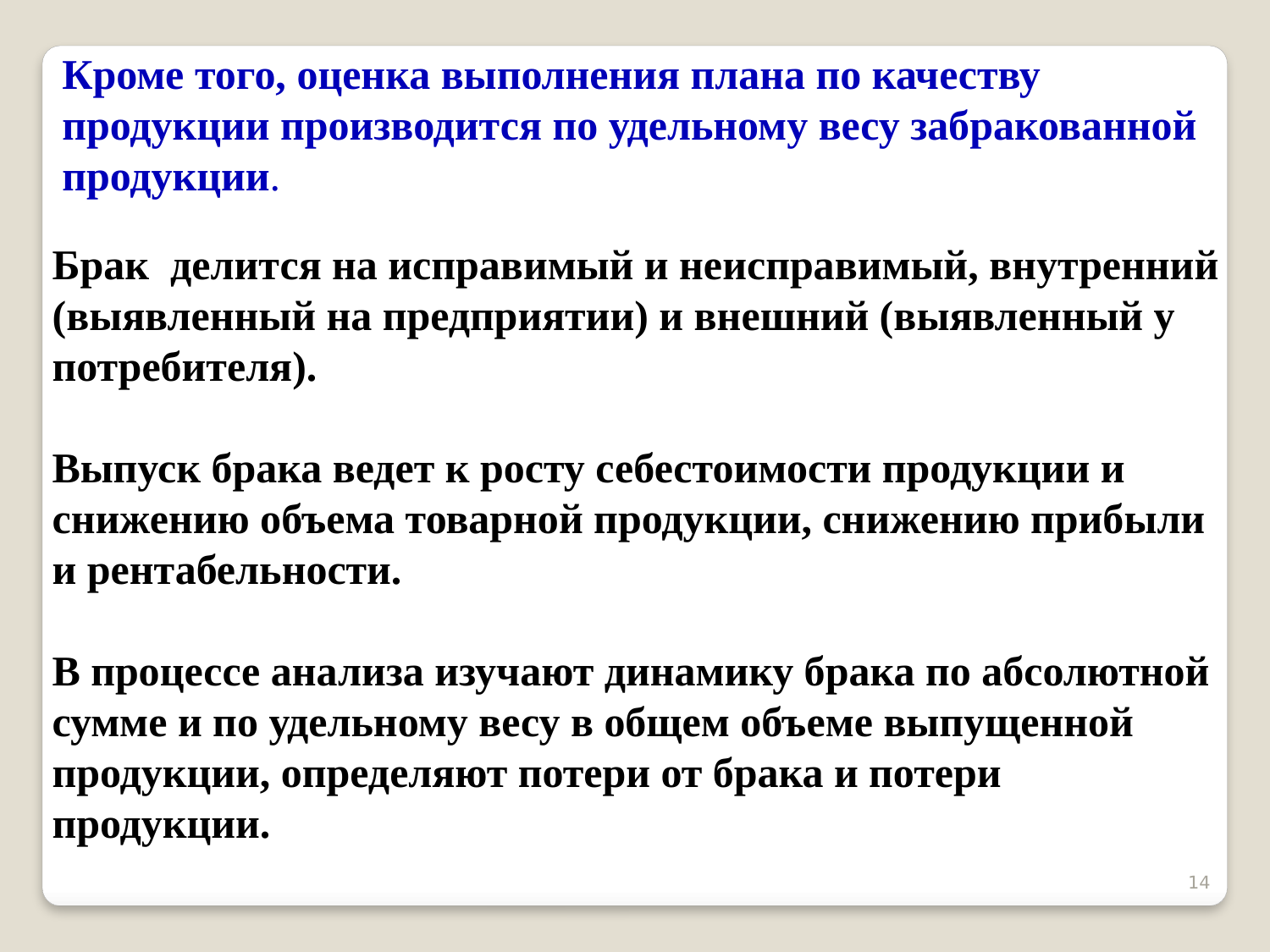

Кроме того, оценка выполнения плана по качеству продукции производится по удельному весу забракованной продукции.
Брак  делится на исправимый и неисправимый, внутренний (выявленный на предприятии) и внешний (выявленный у потребителя).

Выпуск брака ведет к росту себестоимости продукции и снижению объема товарной продукции, снижению прибыли и рентабельности.

В процессе анализа изучают динамику брака по абсолютной сумме и по удельному весу в общем объеме выпущенной продукции, определяют потери от брака и потери продукции.

14